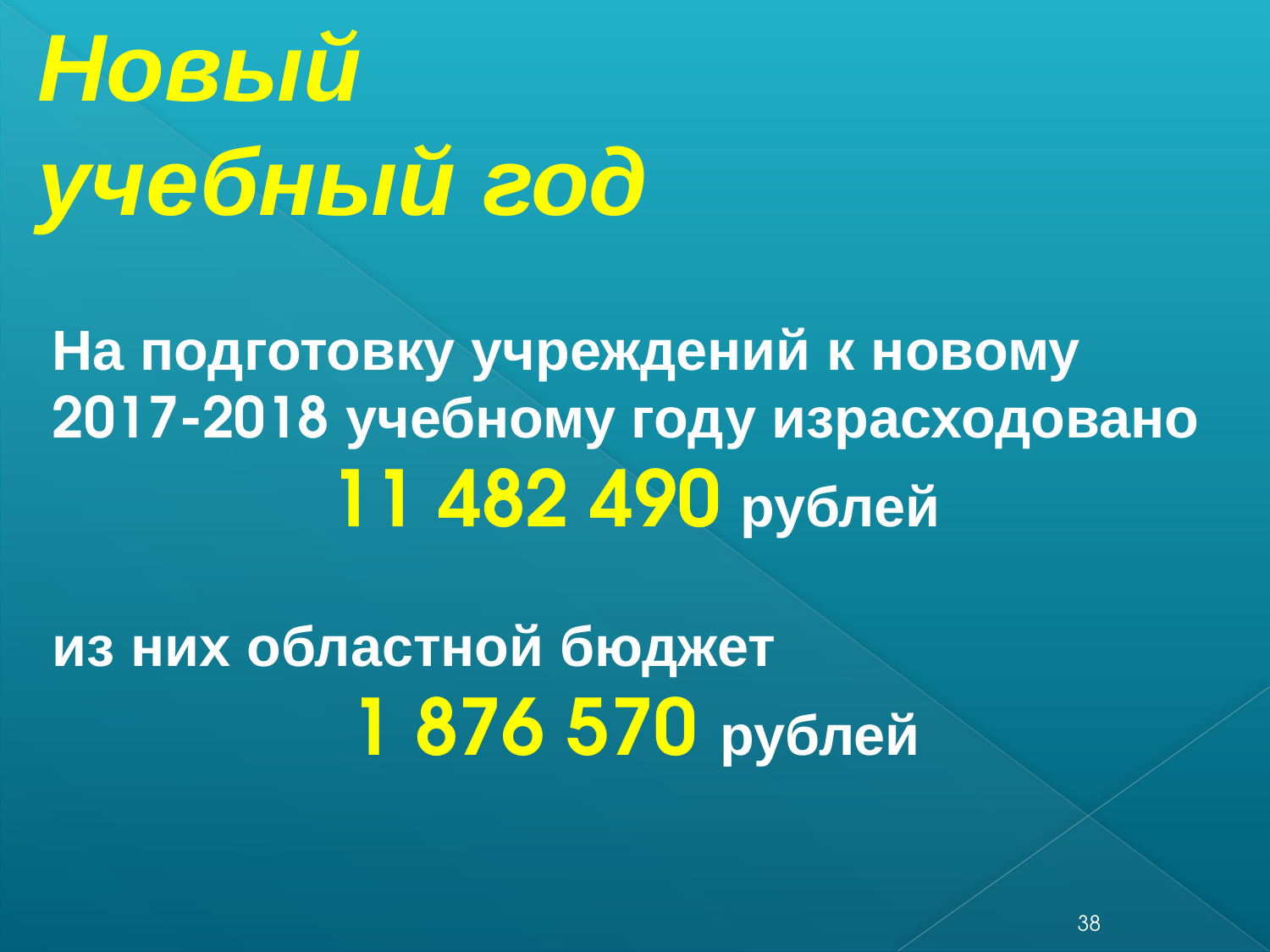

Новый
учебный год
На подготовку учреждений к новому
2017-2018 учебному году израсходовано
11 482 490 рублей

из них областной бюджет
1 876 570 рублей
38